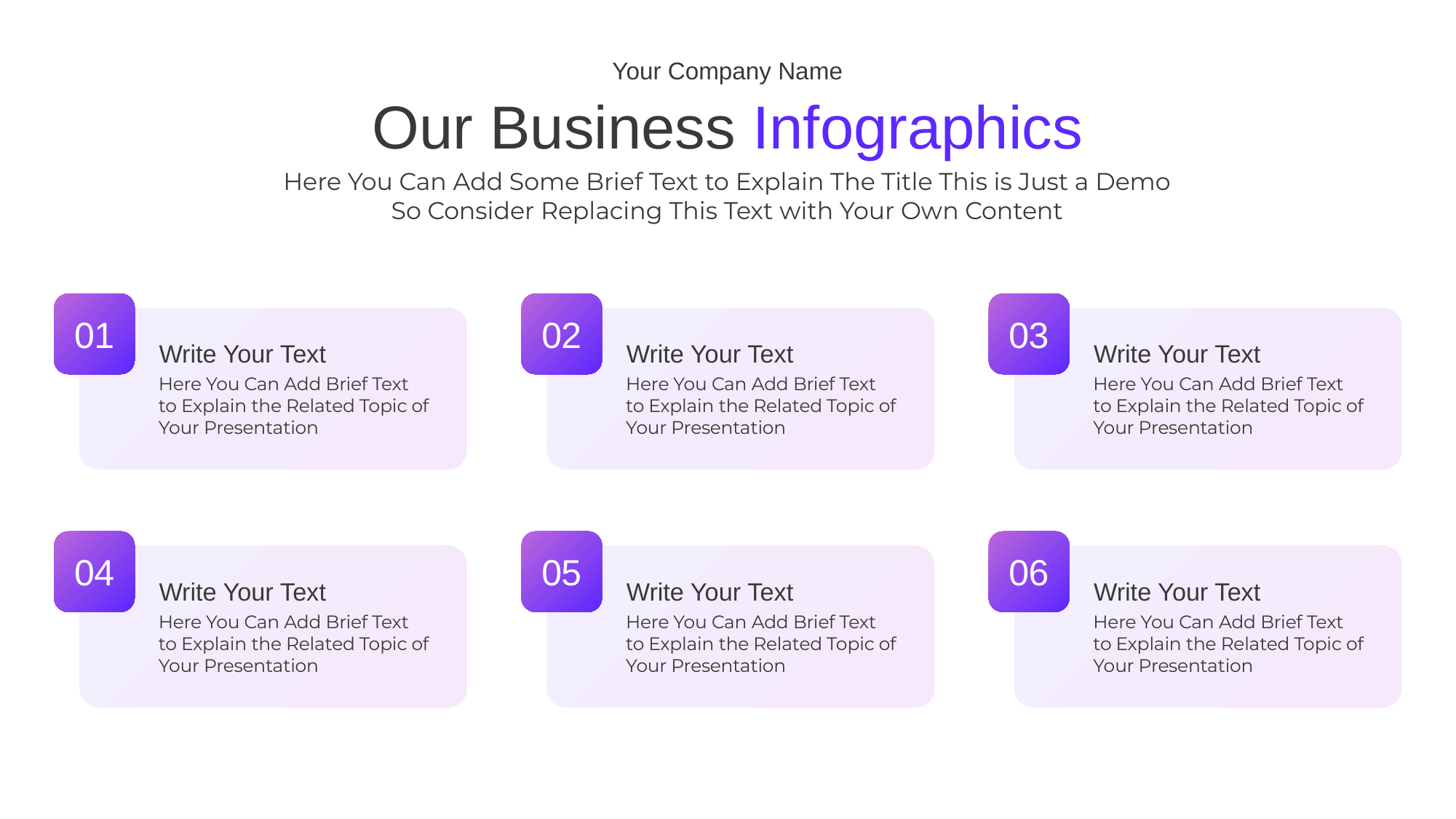

Your Company Name
Our Business Infographics
Here You Can Add Some Brief Text to Explain The Title This is Just a Demo So Consider Replacing This Text with Your Own Content

01

Write Your Text
Here You Can Add Brief Text
to Explain the Related Topic of
Your Presentation

02

Write Your Text
Here You Can Add Brief Text
to Explain the Related Topic of
Your Presentation

03

Write Your Text
Here You Can Add Brief Text
to Explain the Related Topic of
Your Presentation

04

Write Your Text
Here You Can Add Brief Text
to Explain the Related Topic of
Your Presentation

05

Write Your Text
Here You Can Add Brief Text
to Explain the Related Topic of
Your Presentation

06

Write Your Text
Here You Can Add Brief Text
to Explain the Related Topic of
Your Presentation